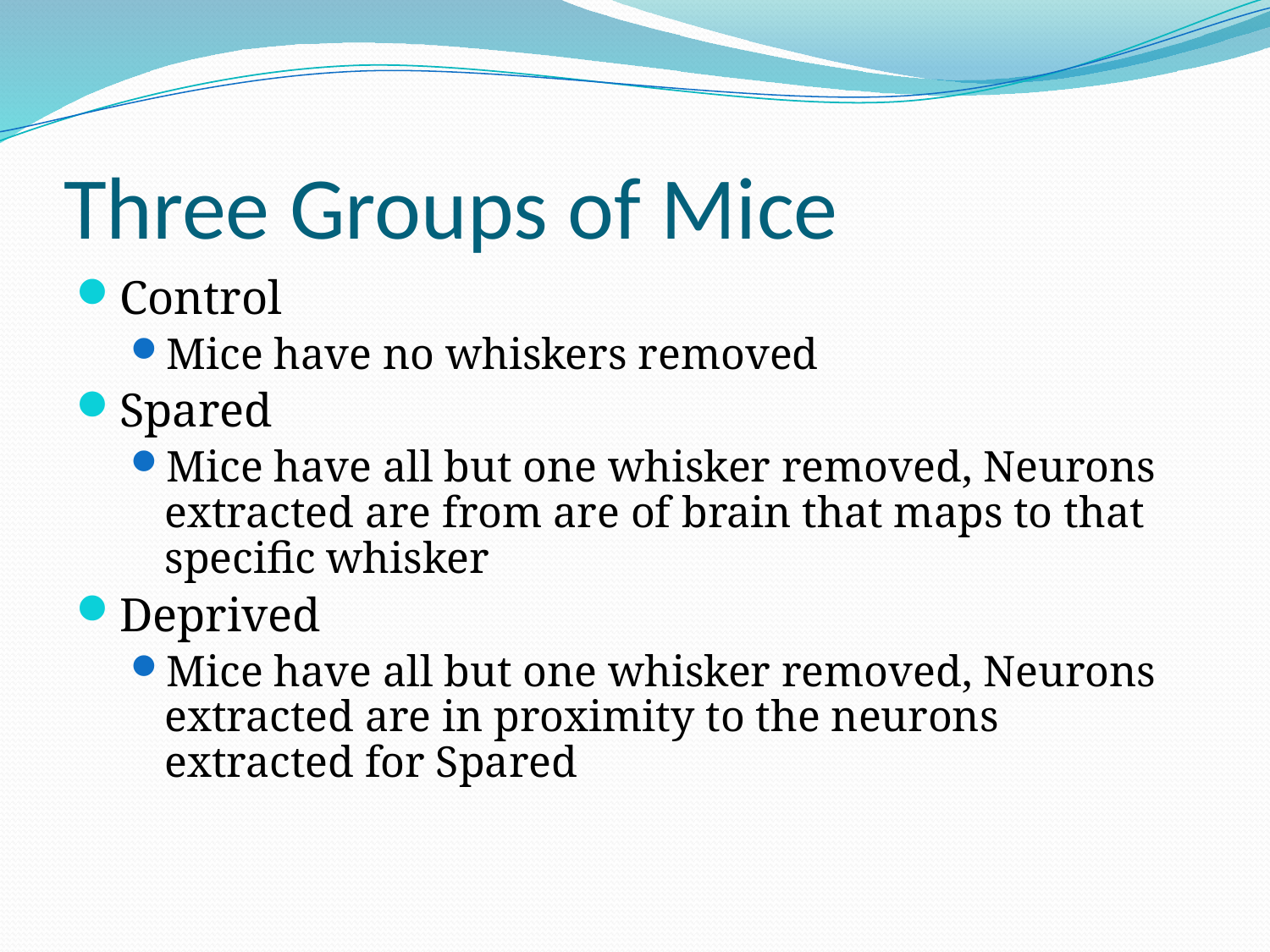

# Three Groups of Mice
Control
Mice have no whiskers removed
Spared
Mice have all but one whisker removed, Neurons extracted are from are of brain that maps to that specific whisker
Deprived
Mice have all but one whisker removed, Neurons extracted are in proximity to the neurons extracted for Spared